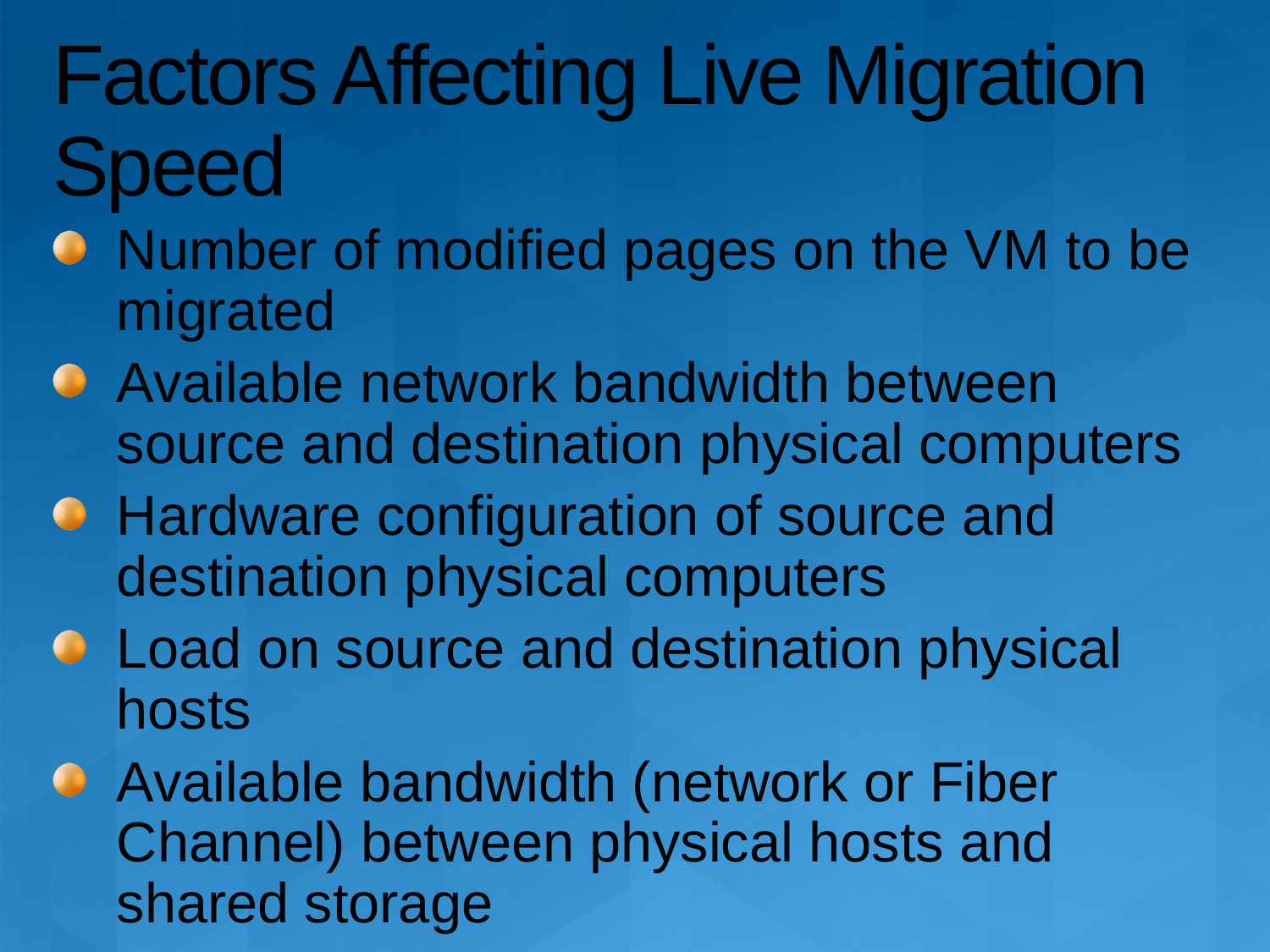

# Factors Affecting Live Migration Speed
Number of modified pages on the VM to be migrated
Available network bandwidth between source and destination physical computers
Hardware configuration of source and destination physical computers
Load on source and destination physical hosts
Available bandwidth (network or Fiber Channel) between physical hosts and shared storage